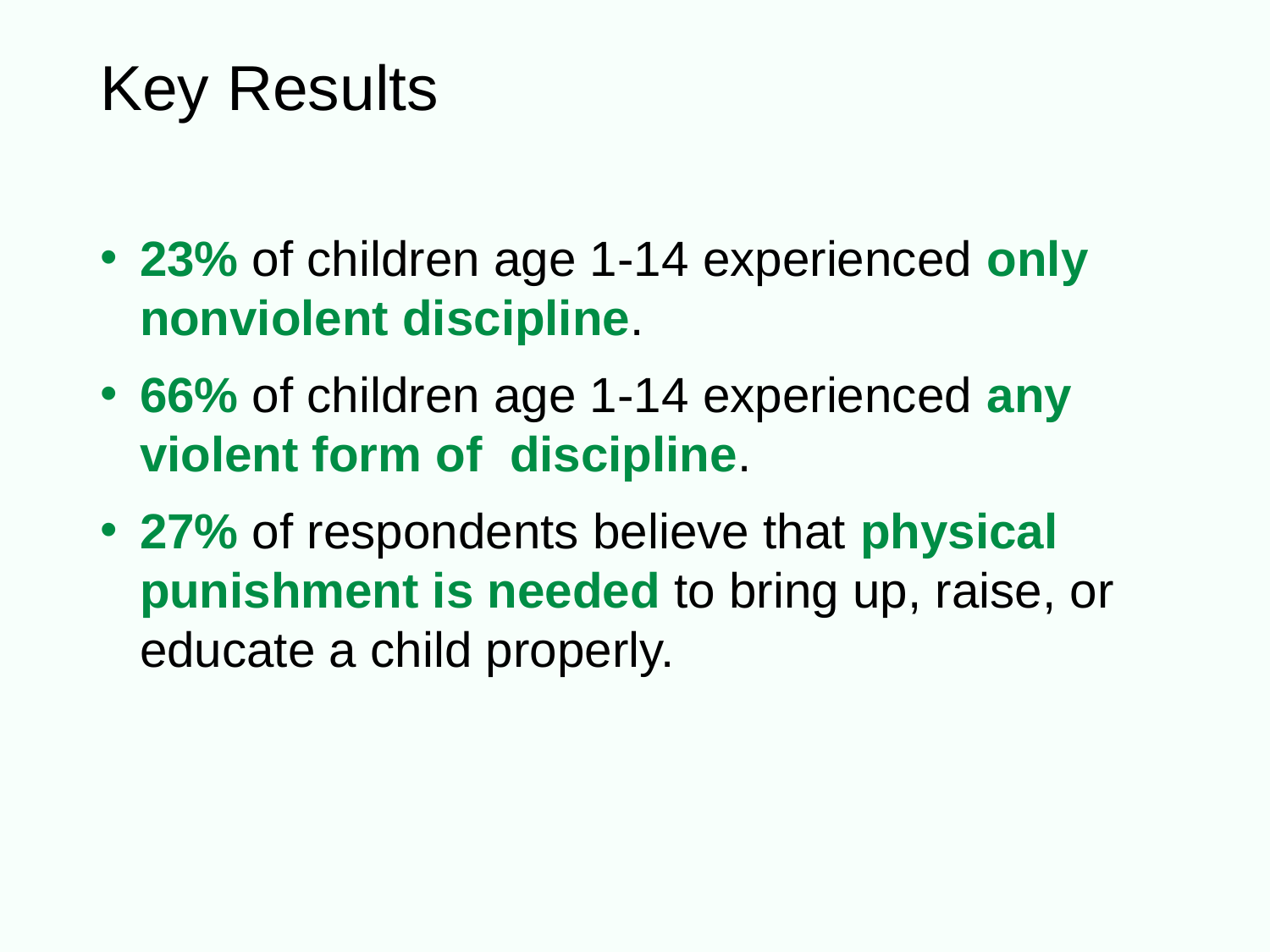

# Key Results
23% of children age 1-14 experienced only nonviolent discipline.
66% of children age 1-14 experienced any violent form of  discipline.
27% of respondents believe that physical punishment is needed to bring up, raise, or educate a child properly.